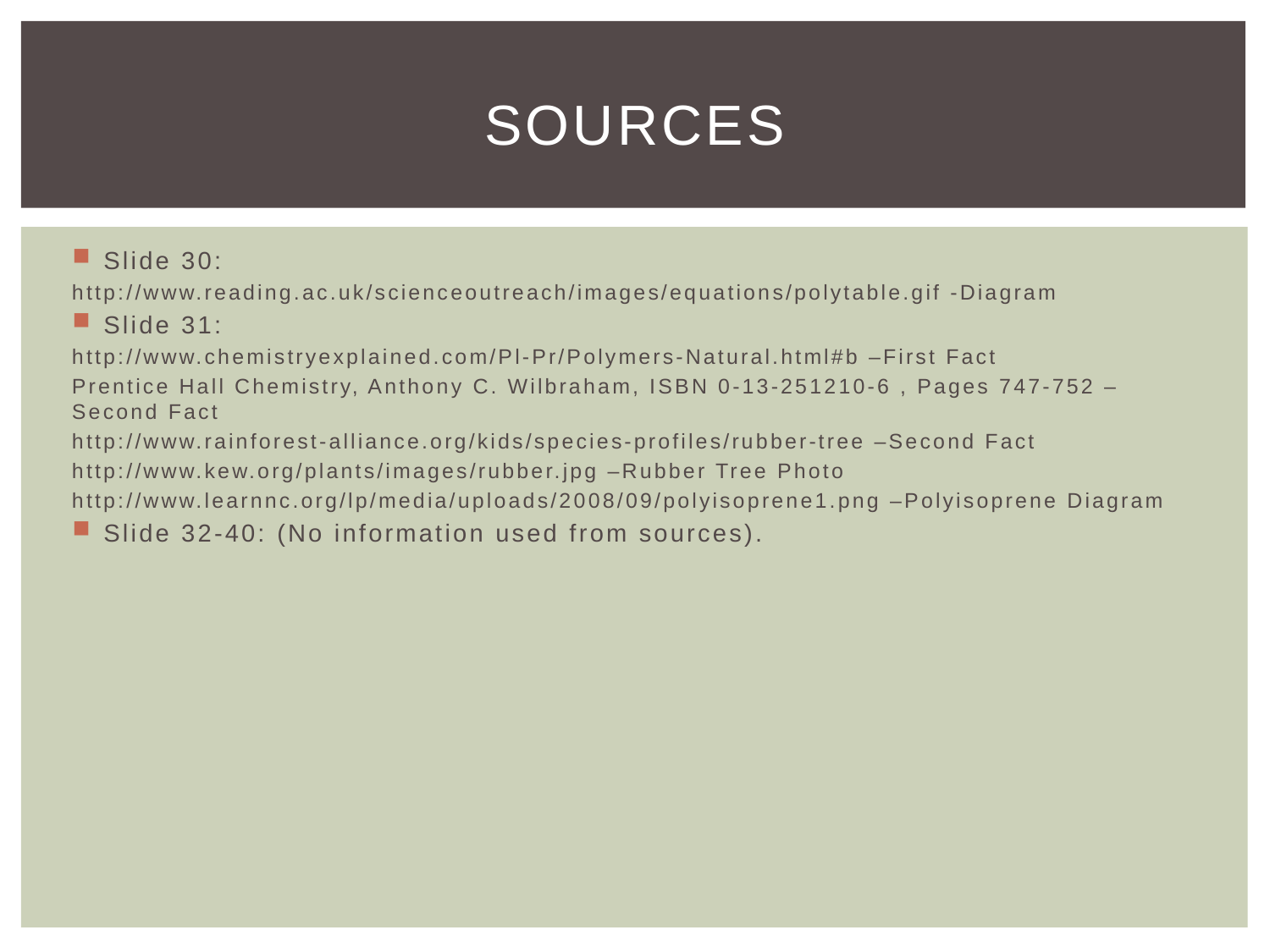

# Sources
Slide 30:
http://www.reading.ac.uk/scienceoutreach/images/equations/polytable.gif -Diagram
Slide 31:
http://www.chemistryexplained.com/Pl-Pr/Polymers-Natural.html#b –First Fact
Prentice Hall Chemistry, Anthony C. Wilbraham, ISBN 0-13-251210-6 , Pages 747-752 –Second Fact
http://www.rainforest-alliance.org/kids/species-profiles/rubber-tree –Second Fact
http://www.kew.org/plants/images/rubber.jpg –Rubber Tree Photo
http://www.learnnc.org/lp/media/uploads/2008/09/polyisoprene1.png –Polyisoprene Diagram
Slide 32-40: (No information used from sources).